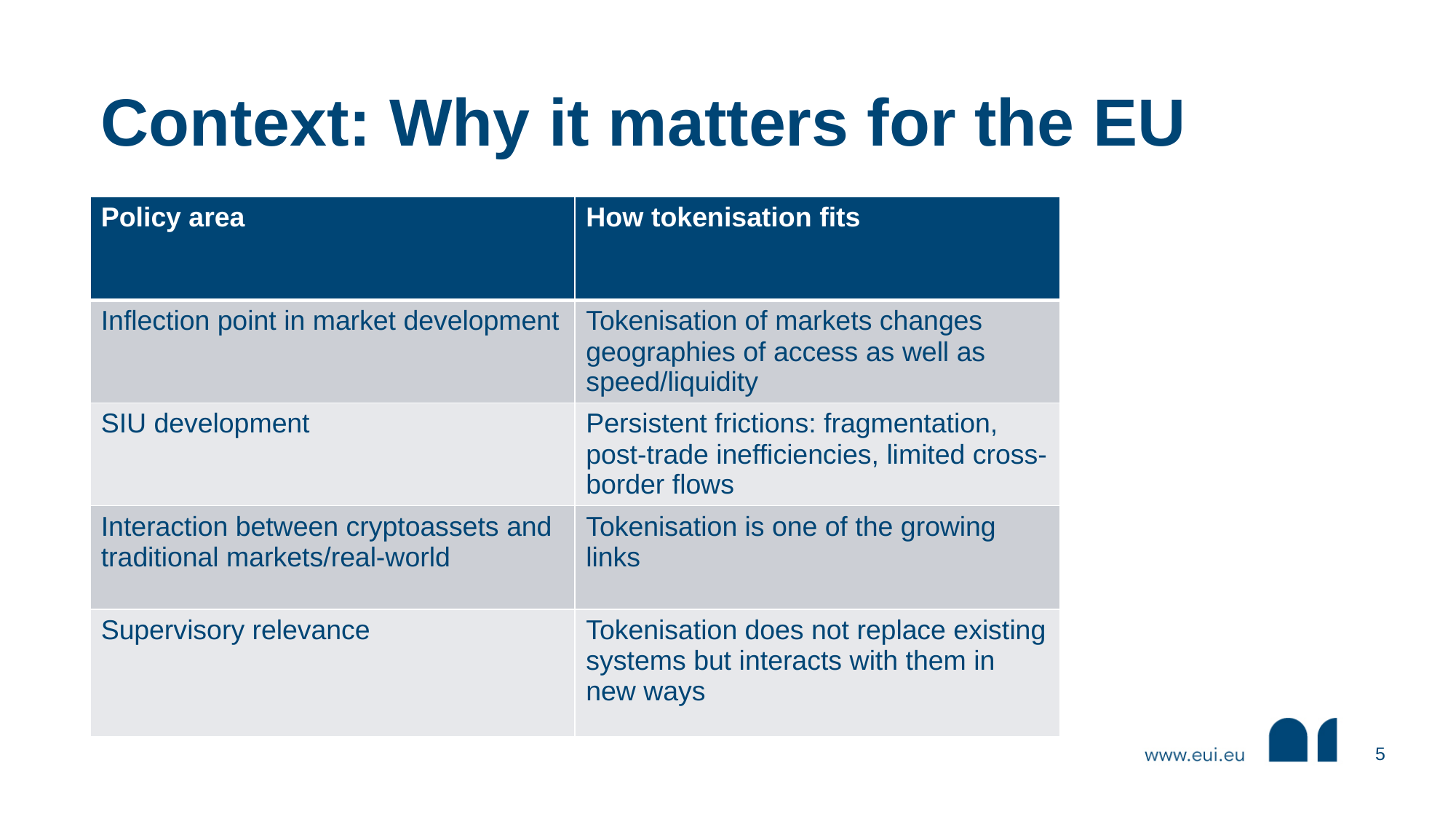

# Context: Why it matters for the EU
| Policy area | How tokenisation fits |
| --- | --- |
| Inflection point in market development | Tokenisation of markets changes geographies of access as well as speed/liquidity |
| SIU development | Persistent frictions: fragmentation, post-trade inefficiencies, limited cross-border flows |
| Interaction between cryptoassets and traditional markets/real-world | Tokenisation is one of the growing links |
| Supervisory relevance | Tokenisation does not replace existing systems but interacts with them in new ways |
5